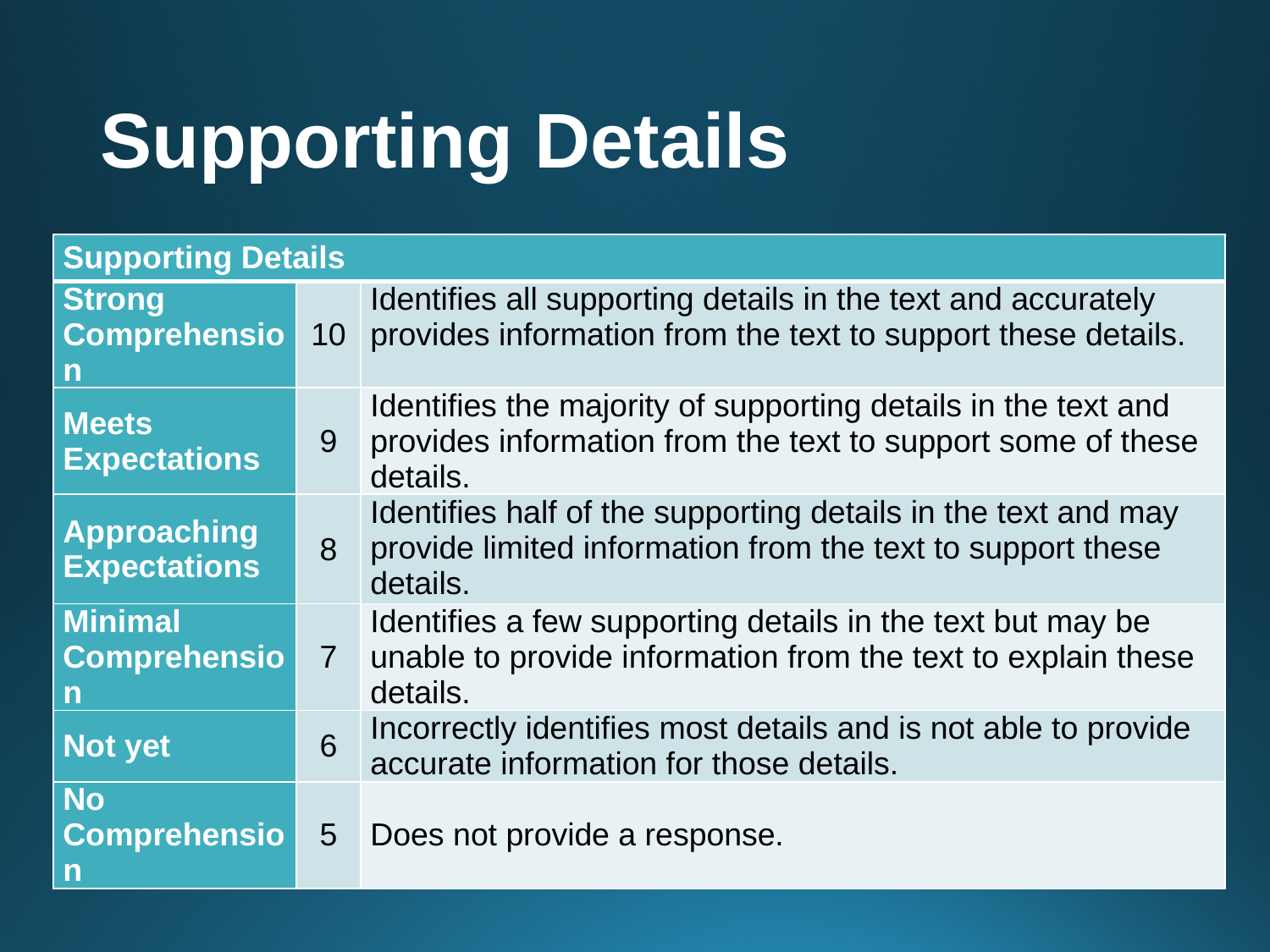

# Supporting Details
| Supporting Details |  |  |
| --- | --- | --- |
| Strong Comprehension | 10 | Identifies all supporting details in the text and accurately provides information from the text to support these details. |
| Meets Expectations | 9 | Identifies the majority of supporting details in the text and provides information from the text to support some of these details. |
| Approaching Expectations | 8 | Identifies half of the supporting details in the text and may provide limited information from the text to support these details. |
| Minimal Comprehension | 7 | Identifies a few supporting details in the text but may be unable to provide information from the text to explain these details. |
| Not yet | 6 | Incorrectly identifies most details and is not able to provide accurate information for those details. |
| No Comprehension | 5 | Does not provide a response. |